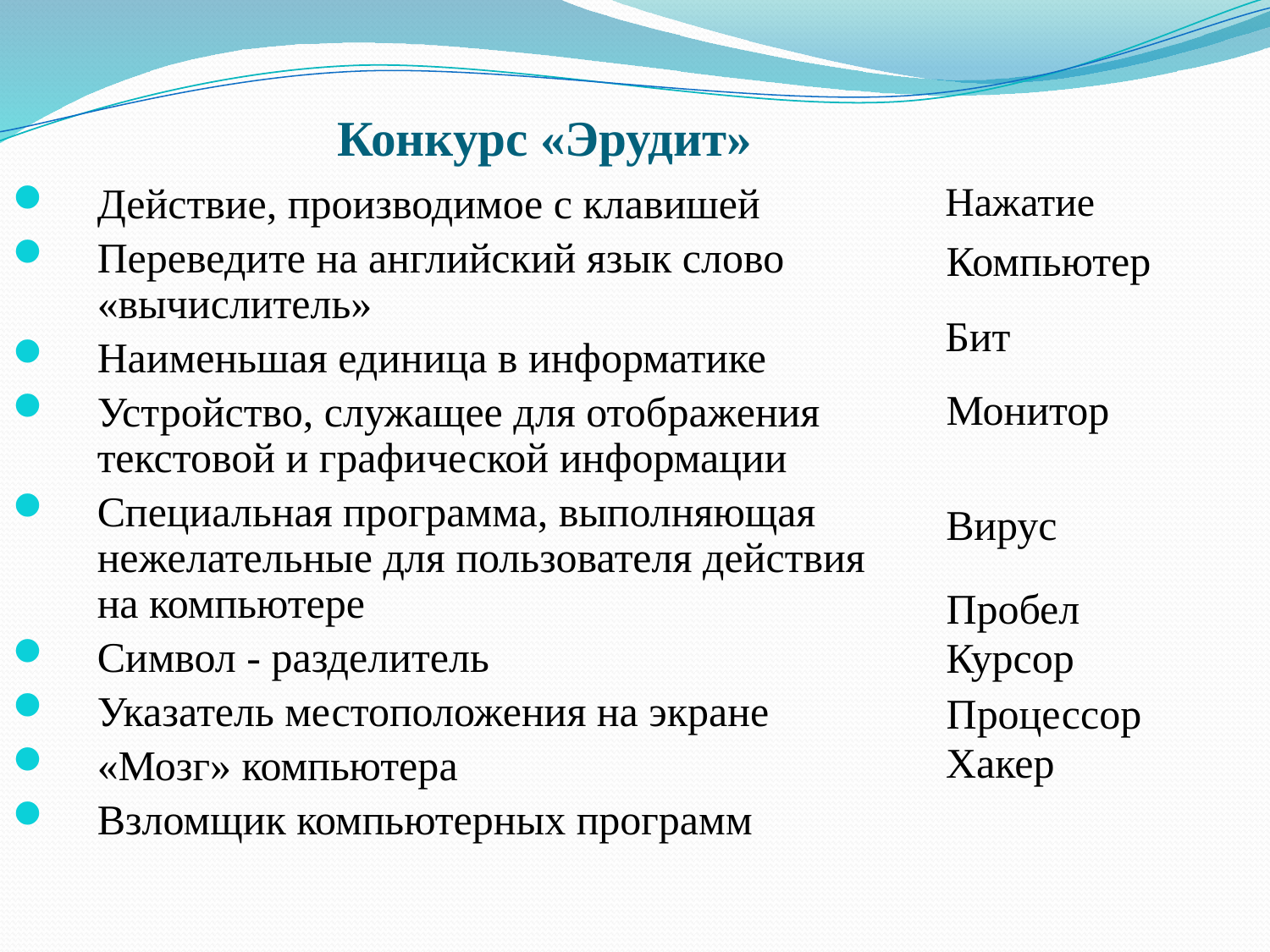

# Конкурс «Эрудит»
Действие, производимое с клавишей
Переведите на английский язык слово «вычислитель»
Наименьшая единица в информатике
Устройство, служащее для отображения текстовой и графической информации
Специальная программа, выполняющая нежелательные для пользователя действия на компьютере
Символ - разделитель
Указатель местоположения на экране
«Мозг» компьютера
Взломщик компьютерных программ
Нажатие

Компьютер
Бит
Монитор
Вирус
Пробел
Курсор
Процессор
Хакер